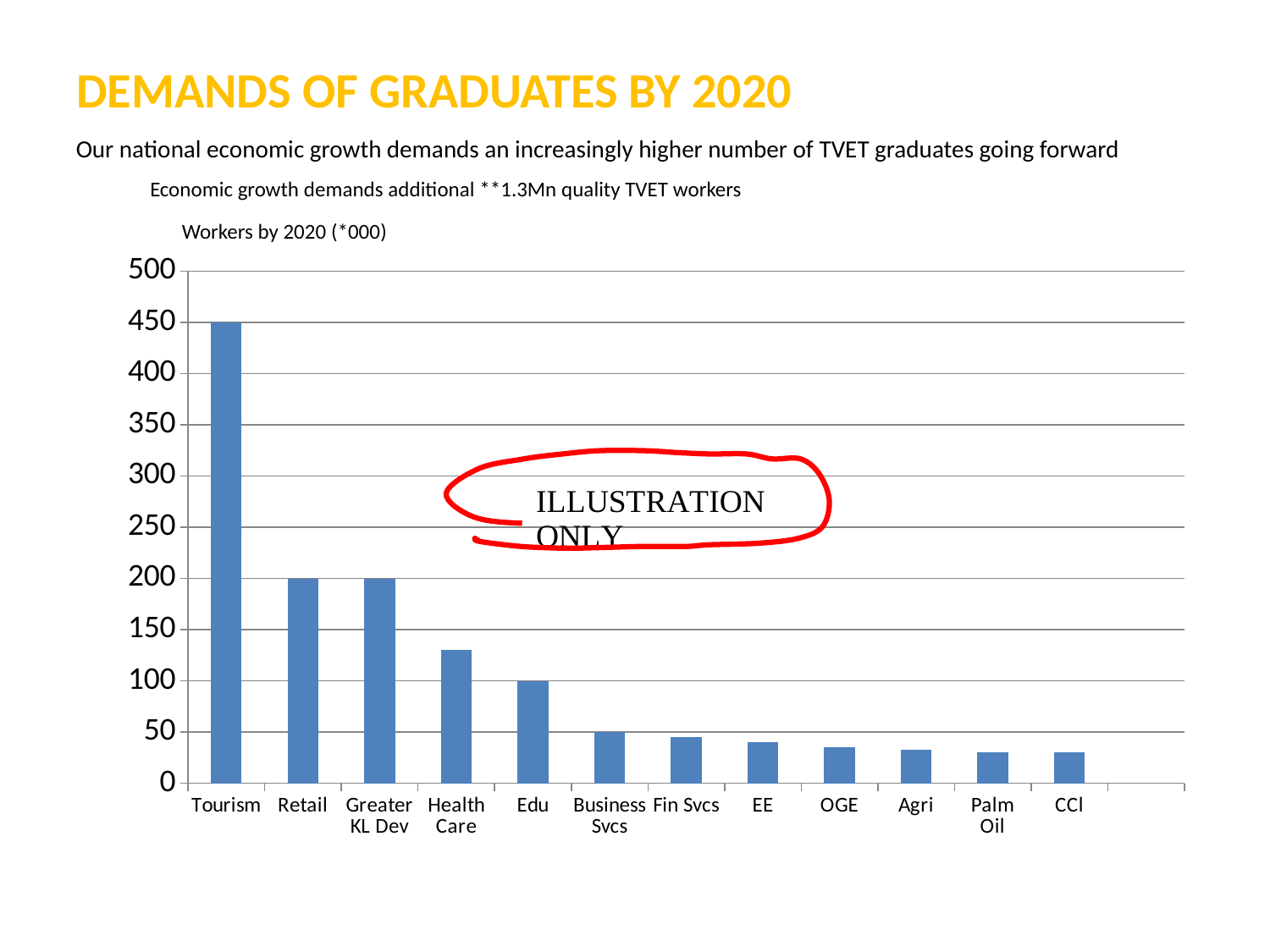

# DEMANDS OF GRADUATES BY 2020
Our national economic growth demands an increasingly higher number of TVET graduates going forward
Economic growth demands additional **1.3Mn quality TVET workers
Workers by 2020 (*000)

### Chart

| Category | Series 1 |
|---|---|
| Tourism | 450.0 |
| Retail | 200.0 |
| Greater KL Dev | 200.0 |
| Health Care | 130.0 |
| Edu | 100.0 |
| Business Svcs | 50.0 |
| Fin Svcs | 45.0 |
| EE | 40.0 |
| OGE | 35.0 |
| Agri | 33.0 |
| Palm Oil | 30.0 |
| CCl | 30.0 |